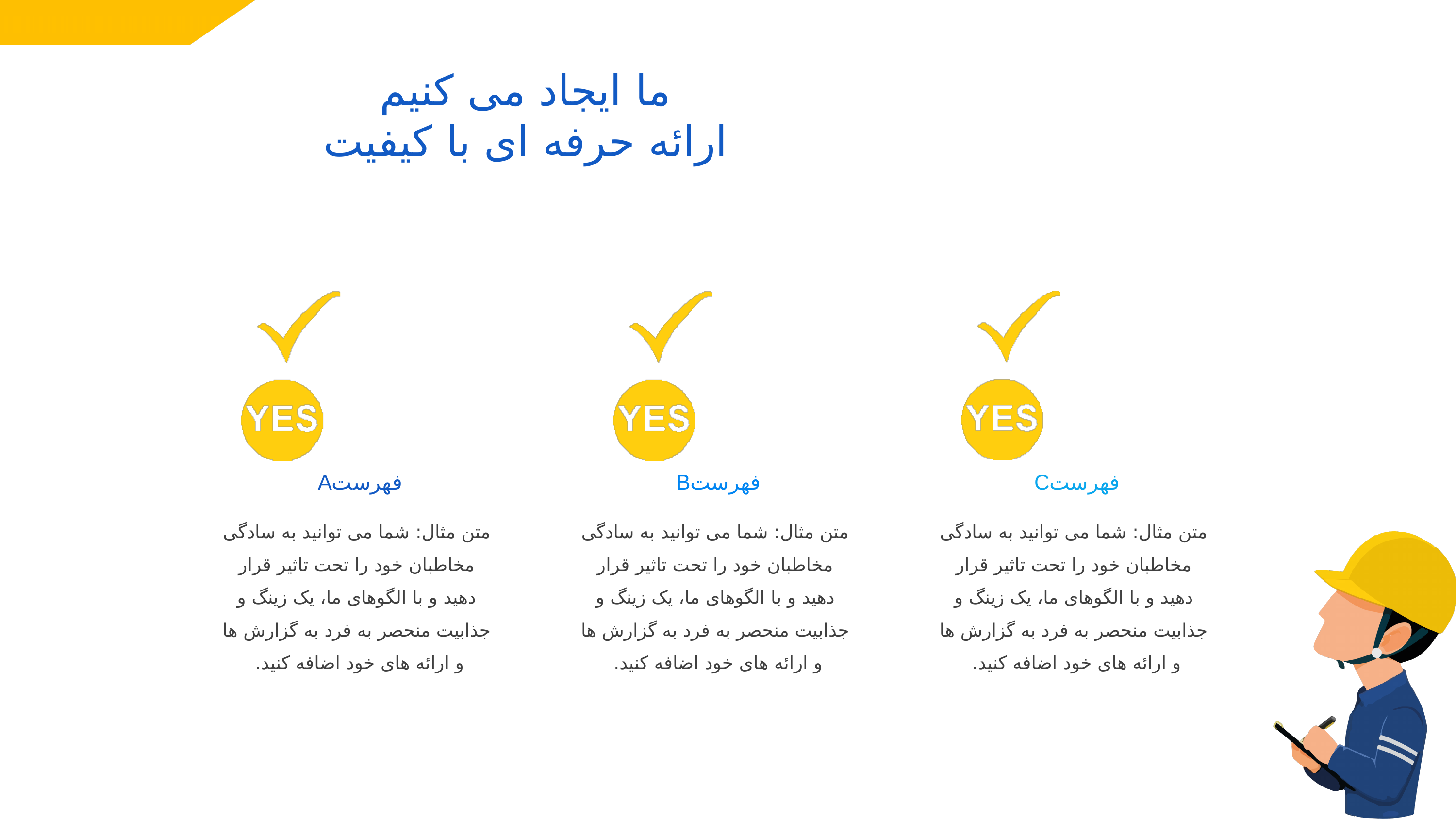

ما ایجاد می کنیم
ارائه حرفه ای با کیفیت

فهرستA
فهرستB
فهرستC
متن مثال: شما می توانید به سادگی مخاطبان خود را تحت تاثیر قرار دهید و با الگوهای ما، یک زینگ و جذابیت منحصر به فرد به گزارش ها و ارائه های خود اضافه کنید.
متن مثال: شما می توانید به سادگی مخاطبان خود را تحت تاثیر قرار دهید و با الگوهای ما، یک زینگ و جذابیت منحصر به فرد به گزارش ها و ارائه های خود اضافه کنید.
متن مثال: شما می توانید به سادگی مخاطبان خود را تحت تاثیر قرار دهید و با الگوهای ما، یک زینگ و جذابیت منحصر به فرد به گزارش ها و ارائه های خود اضافه کنید.